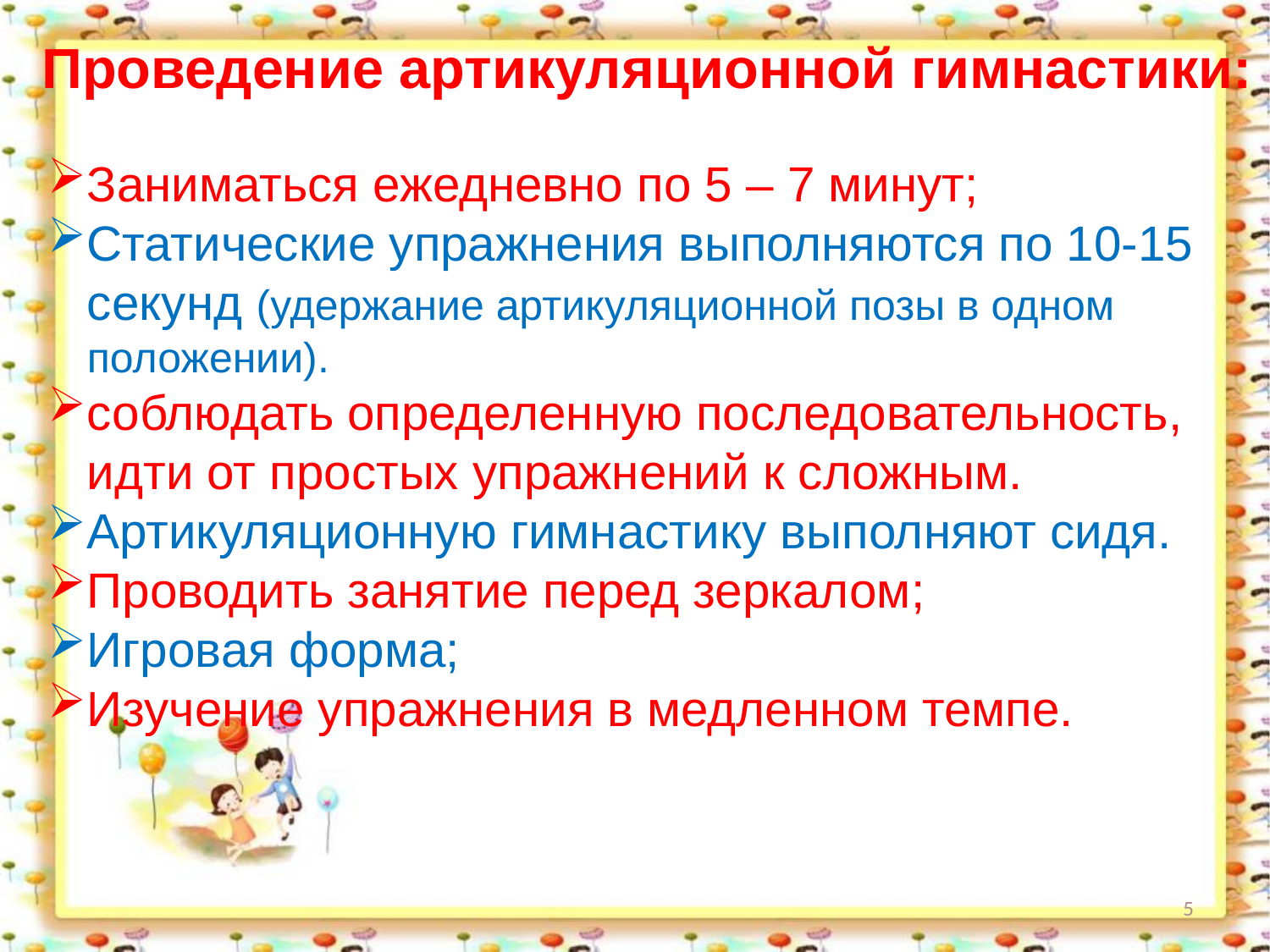

Проведение артикуляционной гимнастики:
Заниматься ежедневно по 5 – 7 минут;
Статические упражнения выполняются по 10-15 секунд (удержание артикуляционной позы в одном положении).
соблюдать определенную последовательность, идти от простых упражнений к сложным.
Артикуляционную гимнастику выполняют сидя.
Проводить занятие перед зеркалом;
Игровая форма;
Изучение упражнения в медленном темпе.

5